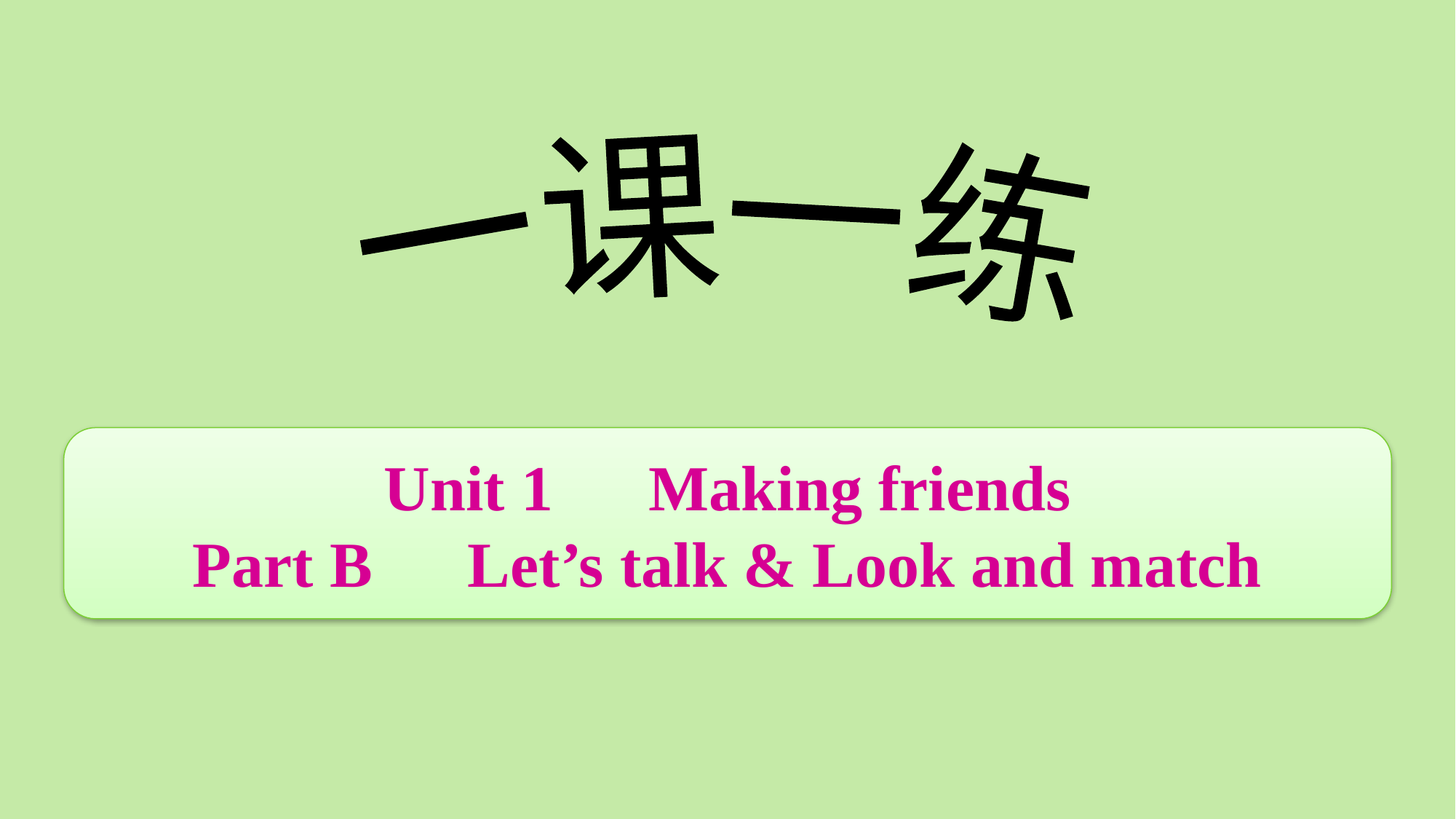

Unit 1　Making friends
Part B　Let’s talk & Look and match